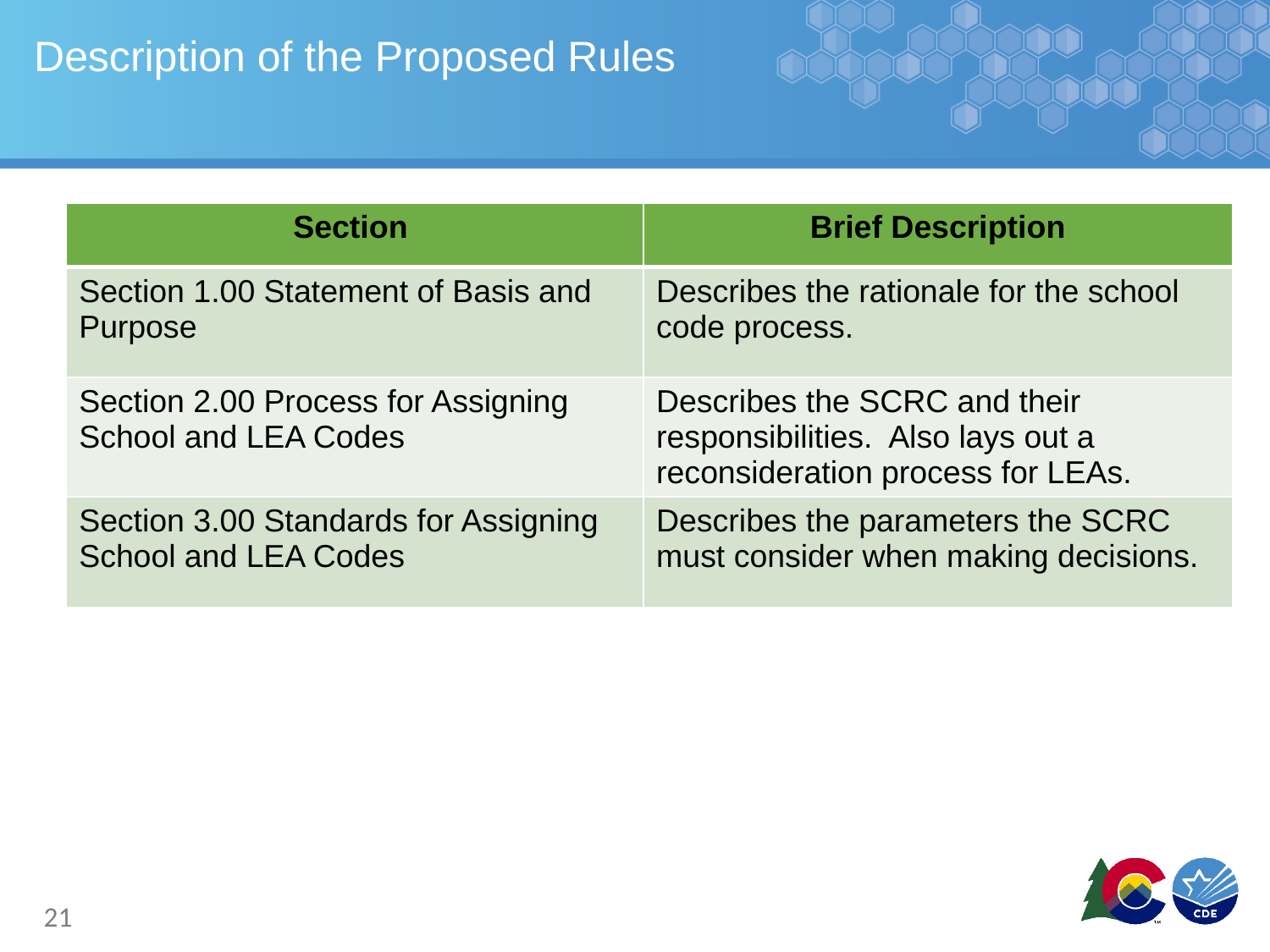

# Description of the Proposed Rules
| Section | Brief Description |
| --- | --- |
| Section 1.00 Statement of Basis and Purpose | Describes the rationale for the school code process. |
| Section 2.00 Process for Assigning School and LEA Codes | Describes the SCRC and their responsibilities. Also lays out a reconsideration process for LEAs. |
| Section 3.00 Standards for Assigning School and LEA Codes | Describes the parameters the SCRC must consider when making decisions. |
21